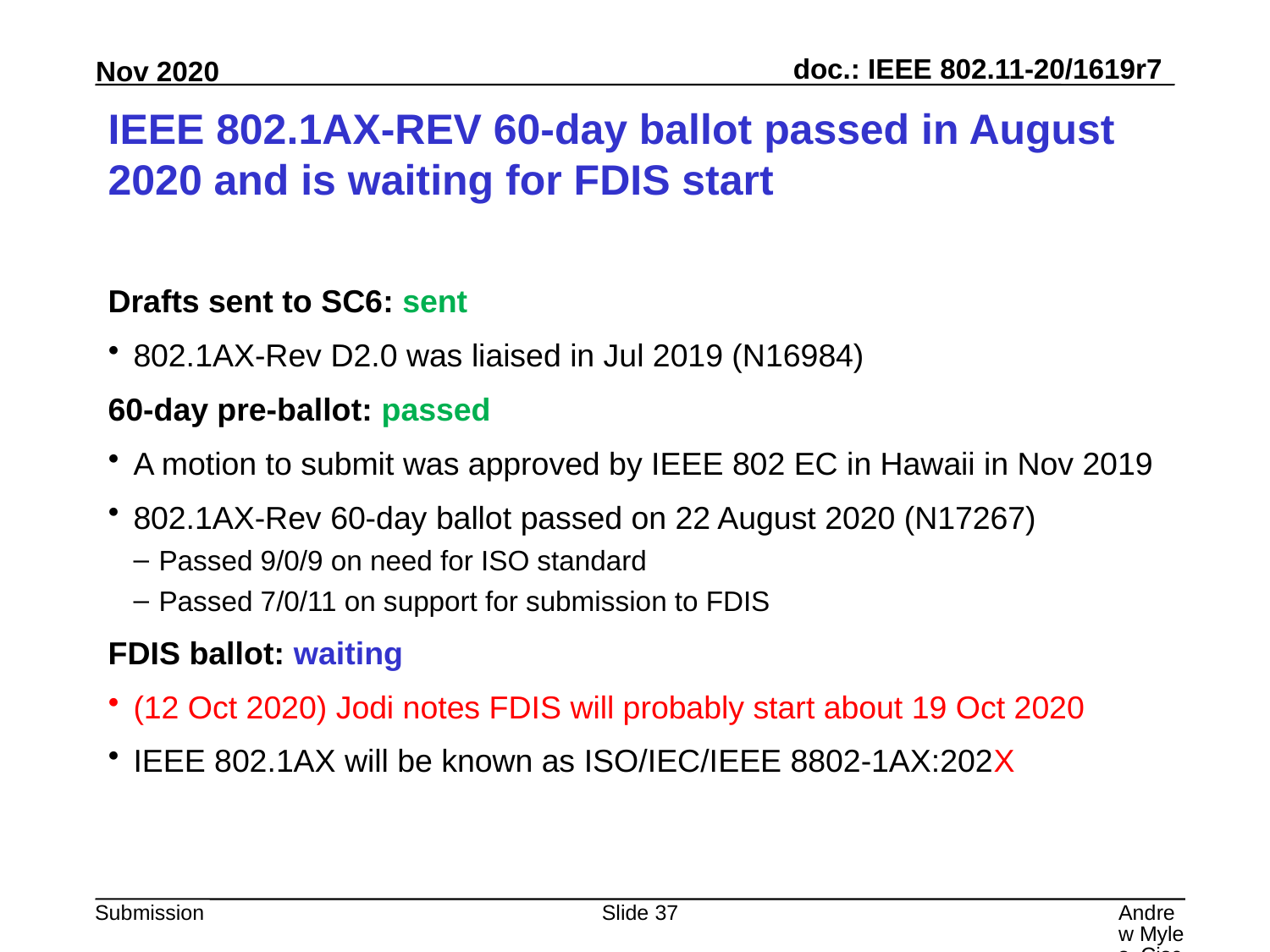

# IEEE 802.1AX-REV 60-day ballot passed in August 2020 and is waiting for FDIS start
Drafts sent to SC6: sent
802.1AX-Rev D2.0 was liaised in Jul 2019 (N16984)
60-day pre-ballot: passed
A motion to submit was approved by IEEE 802 EC in Hawaii in Nov 2019
802.1AX-Rev 60-day ballot passed on 22 August 2020 (N17267)
Passed 9/0/9 on need for ISO standard
Passed 7/0/11 on support for submission to FDIS
FDIS ballot: waiting
(12 Oct 2020) Jodi notes FDIS will probably start about 19 Oct 2020
IEEE 802.1AX will be known as ISO/IEC/IEEE 8802-1AX:202X

Slide 37
Andrew Myles, Cisco